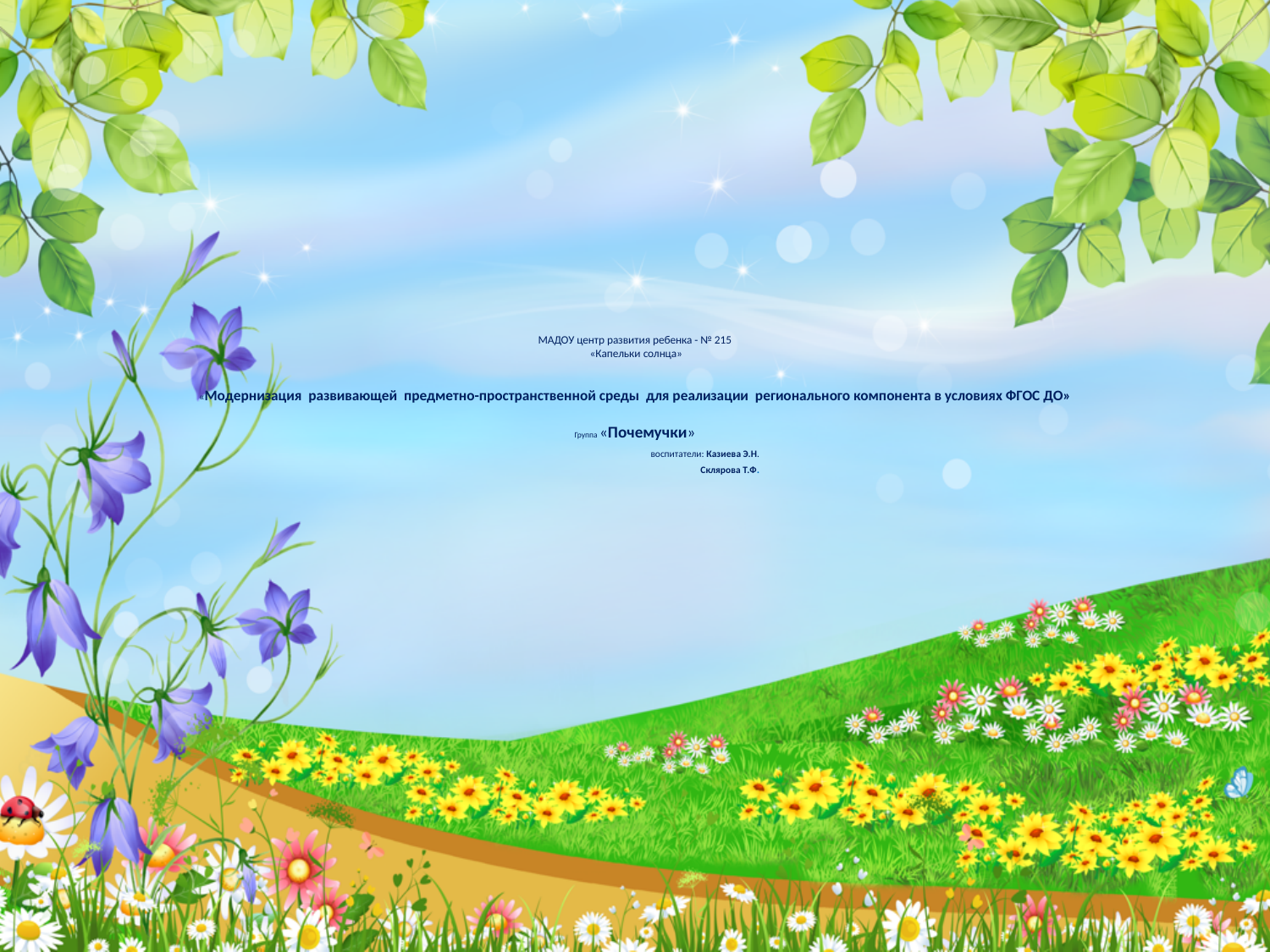

# МАДОУ центр развития ребенка - № 215 «Капельки солнца» «Модернизация  развивающей  предметно-пространственной среды  для реализации  регионального компонента в условиях ФГОС ДО» Группа «Почемучки» воспитатели: Казиева Э.Н. Склярова Т.Ф.